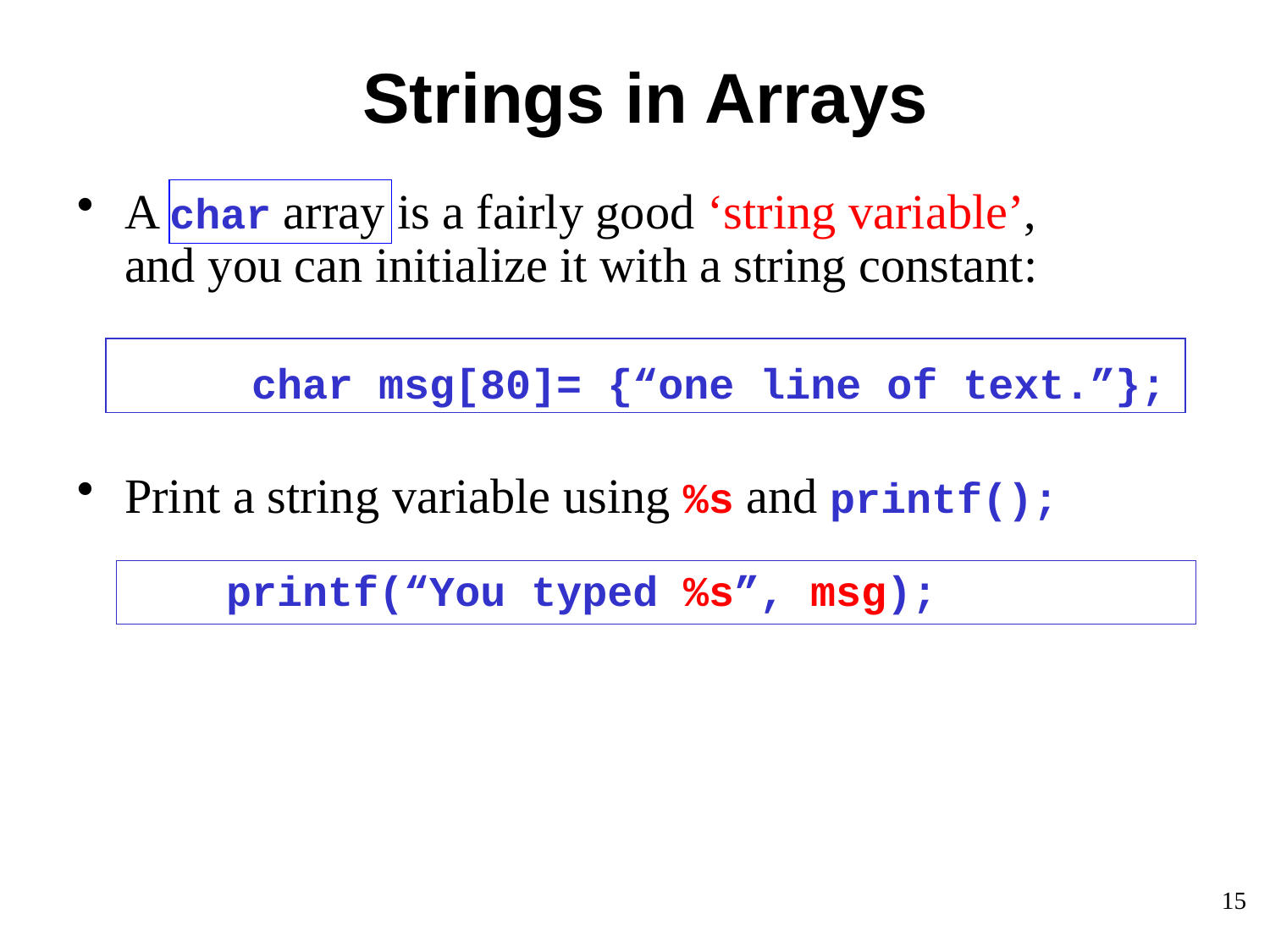

# Strings in Arrays

A char array is a fairly good ‘string variable’,
and you can initialize it with a string constant:
		char msg[80]= {“one line of text.”};
Print a string variable using %s and printf();
    printf(“You typed %s”, msg);

15